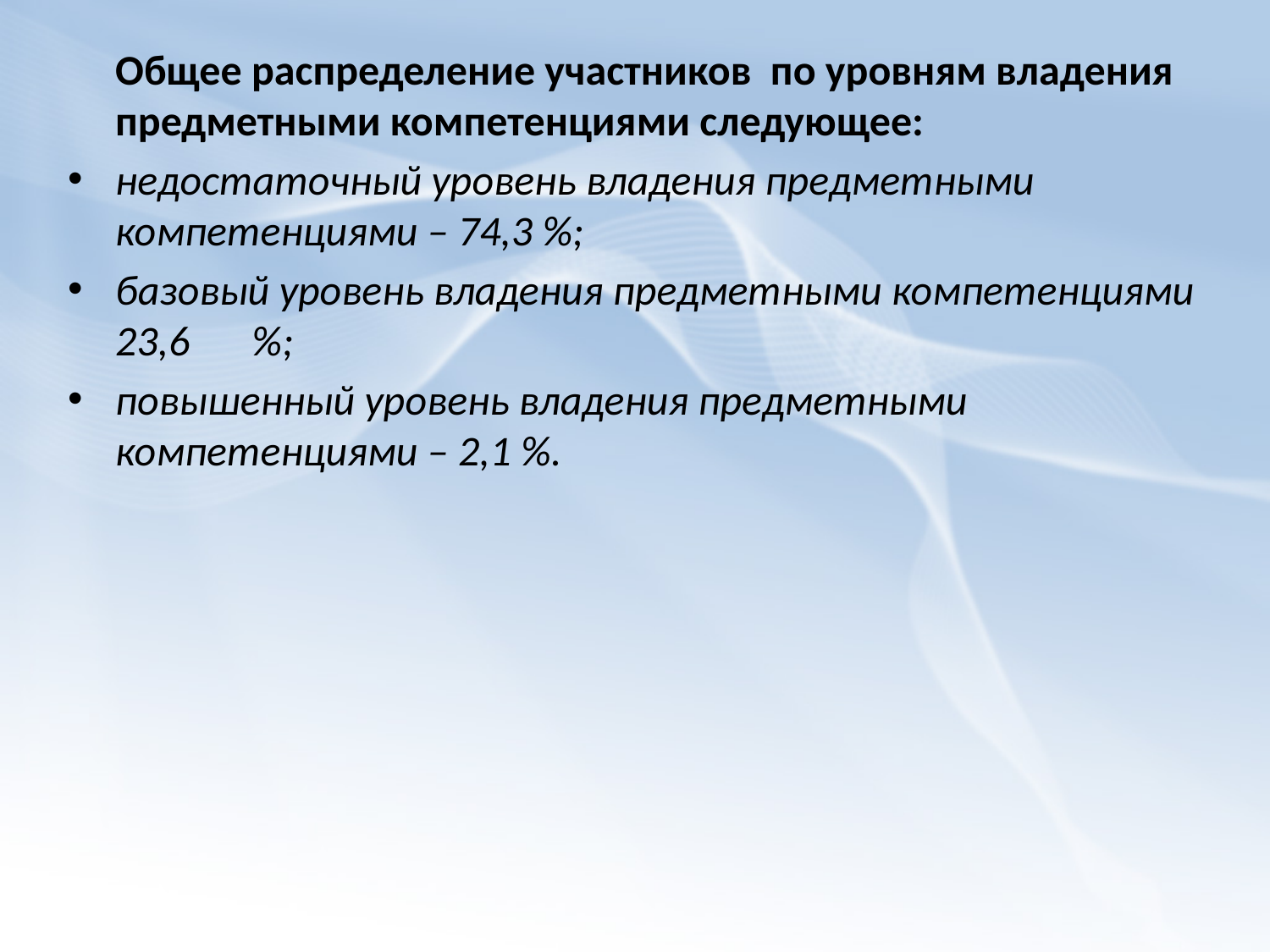

Общее распределение участников  по уровням владения предметными компетенциями следующее:
недостаточный уровень владения предметными компетенциями – 74,3 %;
базовый уровень владения предметными компетенциями 23,6	 %;
повышенный уровень владения предметными компетенциями – 2,1 %.